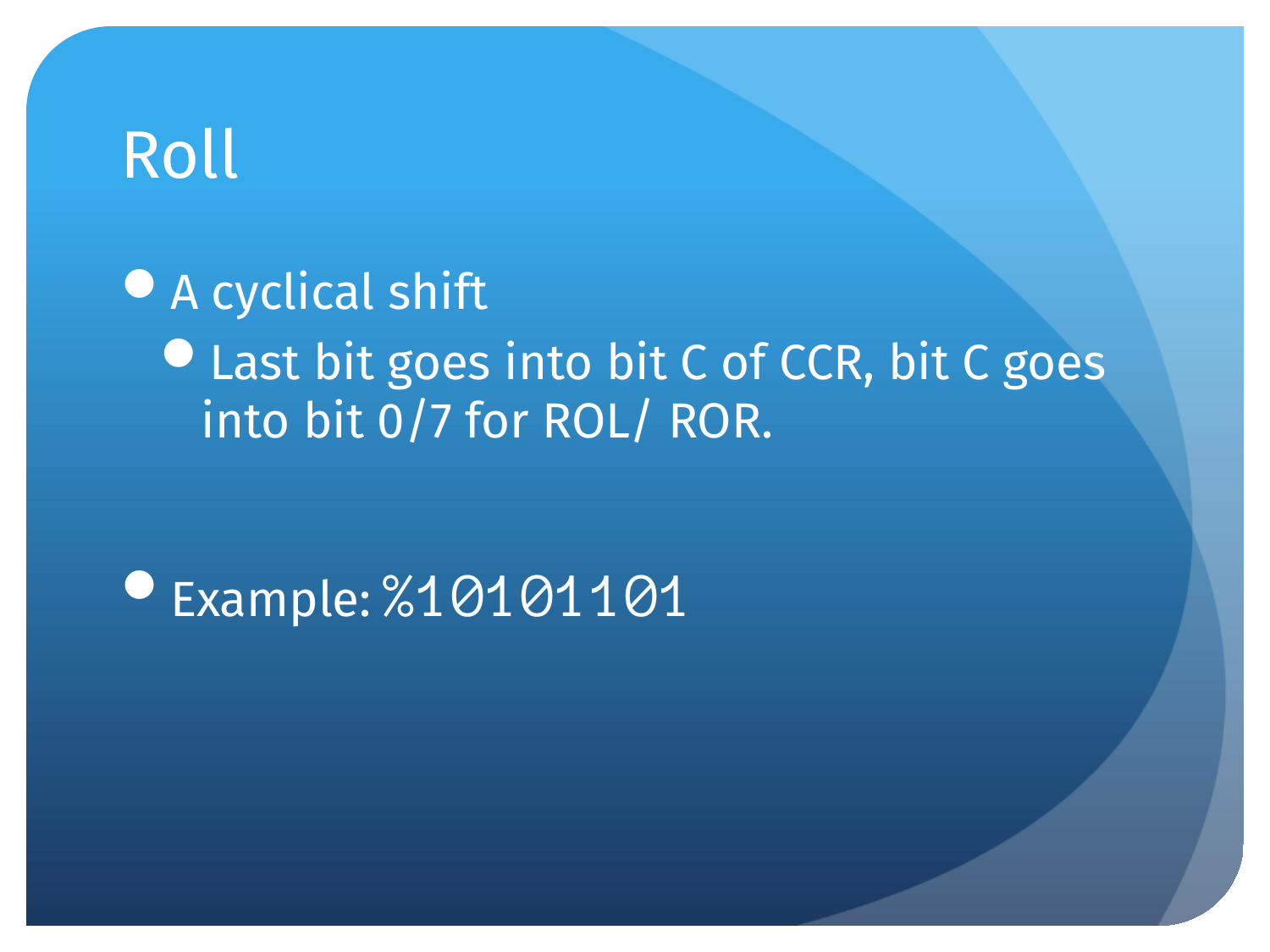

# Roll
A cyclical shift
Last bit goes into bit C of CCR, bit C goes into bit 0/7 for ROL/ ROR.

Example: %10101101